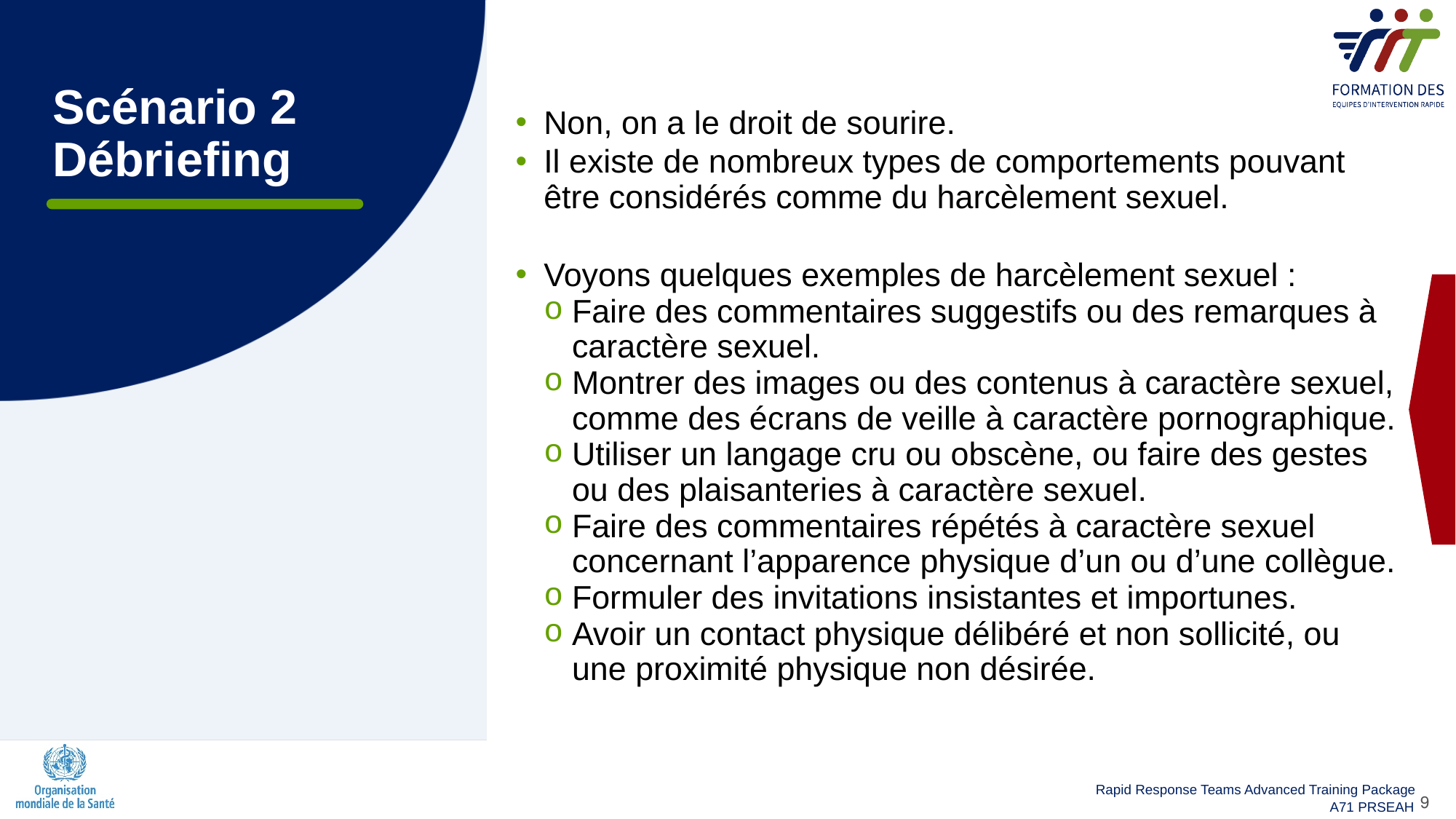

Scénario 2  Débriefing
Non, on a le droit de sourire.
Il existe de nombreux types de comportements pouvant être considérés comme du harcèlement sexuel.

Voyons quelques exemples de harcèlement sexuel :
Faire des commentaires suggestifs ou des remarques à caractère sexuel.
Montrer des images ou des contenus à caractère sexuel, comme des écrans de veille à caractère pornographique.
Utiliser un langage cru ou obscène, ou faire des gestes ou des plaisanteries à caractère sexuel.
Faire des commentaires répétés à caractère sexuel concernant l’apparence physique d’un ou d’une collègue.
Formuler des invitations insistantes et importunes.
Avoir un contact physique délibéré et non sollicité, ou une proximité physique non désirée.